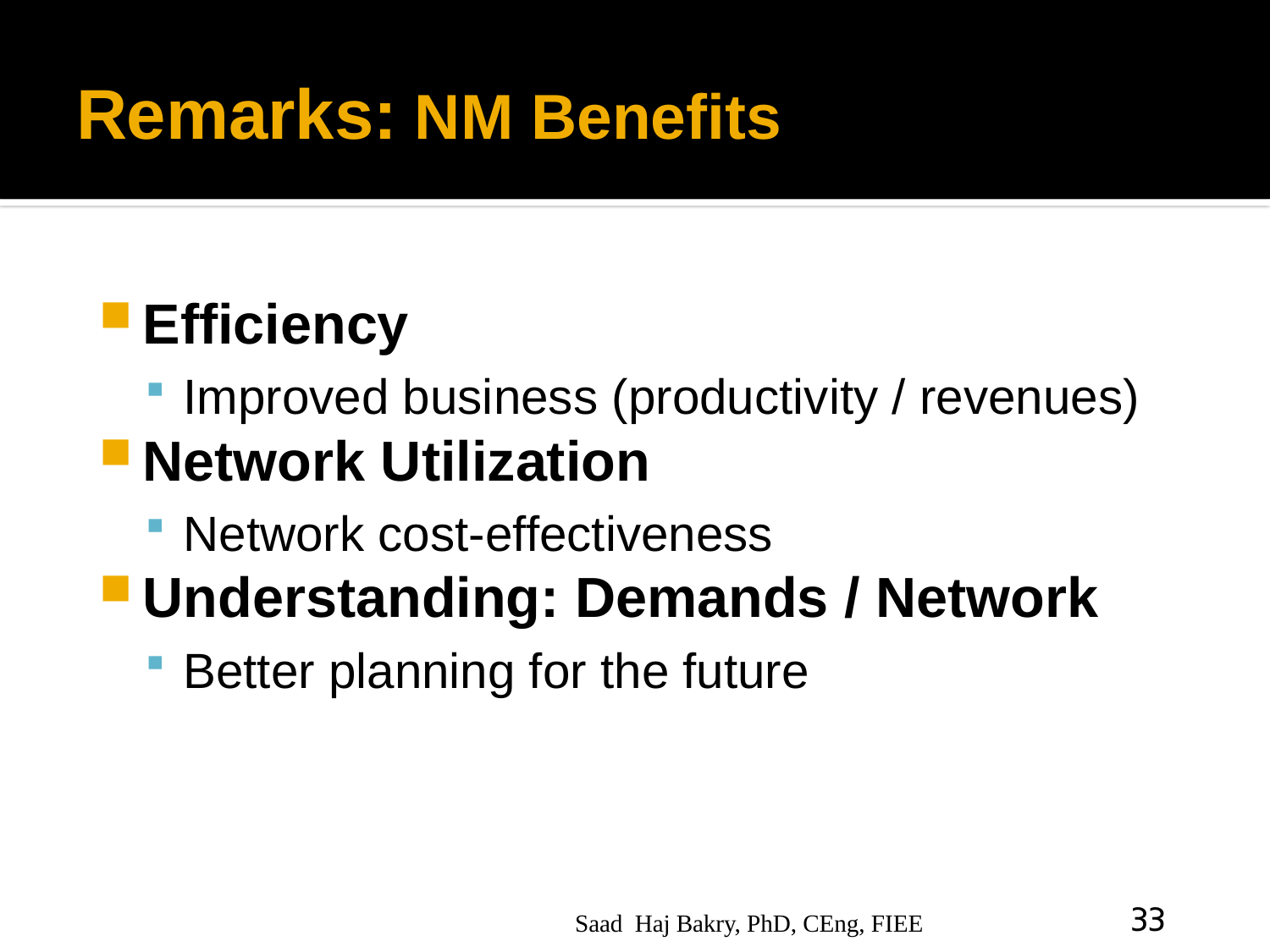

# Remarks: NM Benefits
Efficiency
Improved business (productivity / revenues)
Network Utilization
Network cost-effectiveness
Understanding: Demands / Network
Better planning for the future
Saad  Haj Bakry, PhD, CEng, FIEE
33